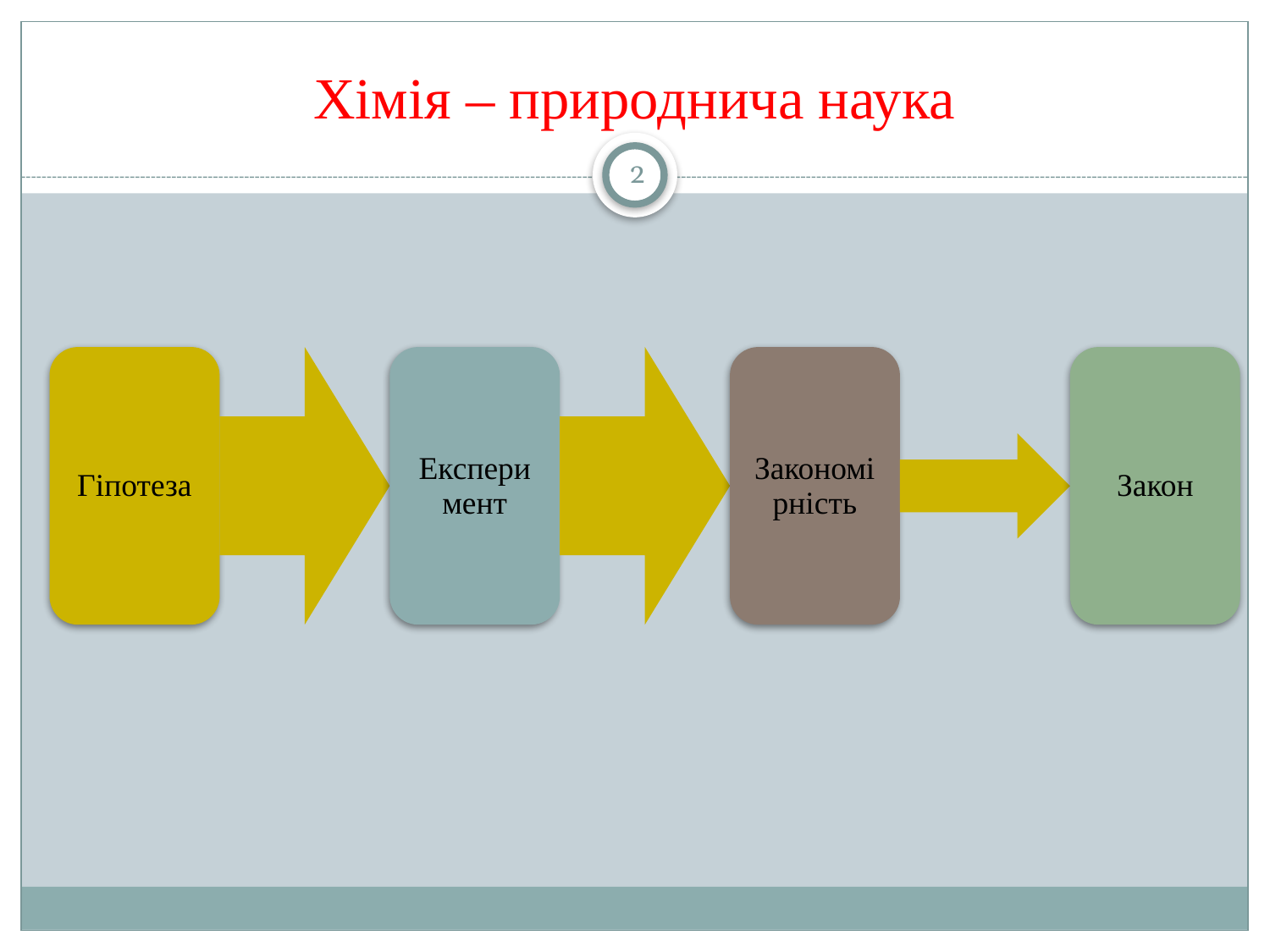

# Хімія – природнича наука
2
Гіпотеза
Експеримент
Закономірність
Закон